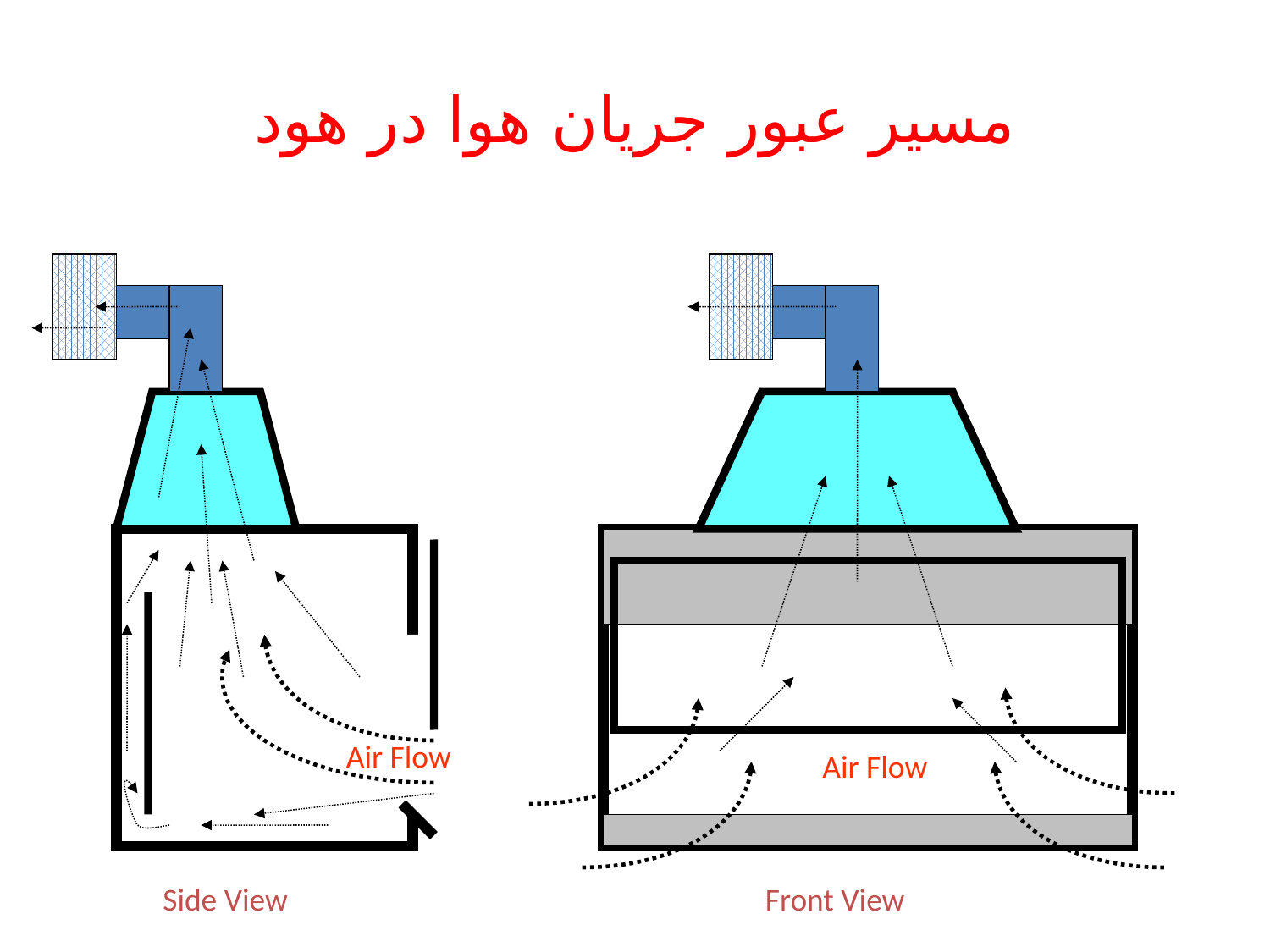

# مسیر عبور جریان هوا در هود

Air Flow
Air Flow

Side View
Front View